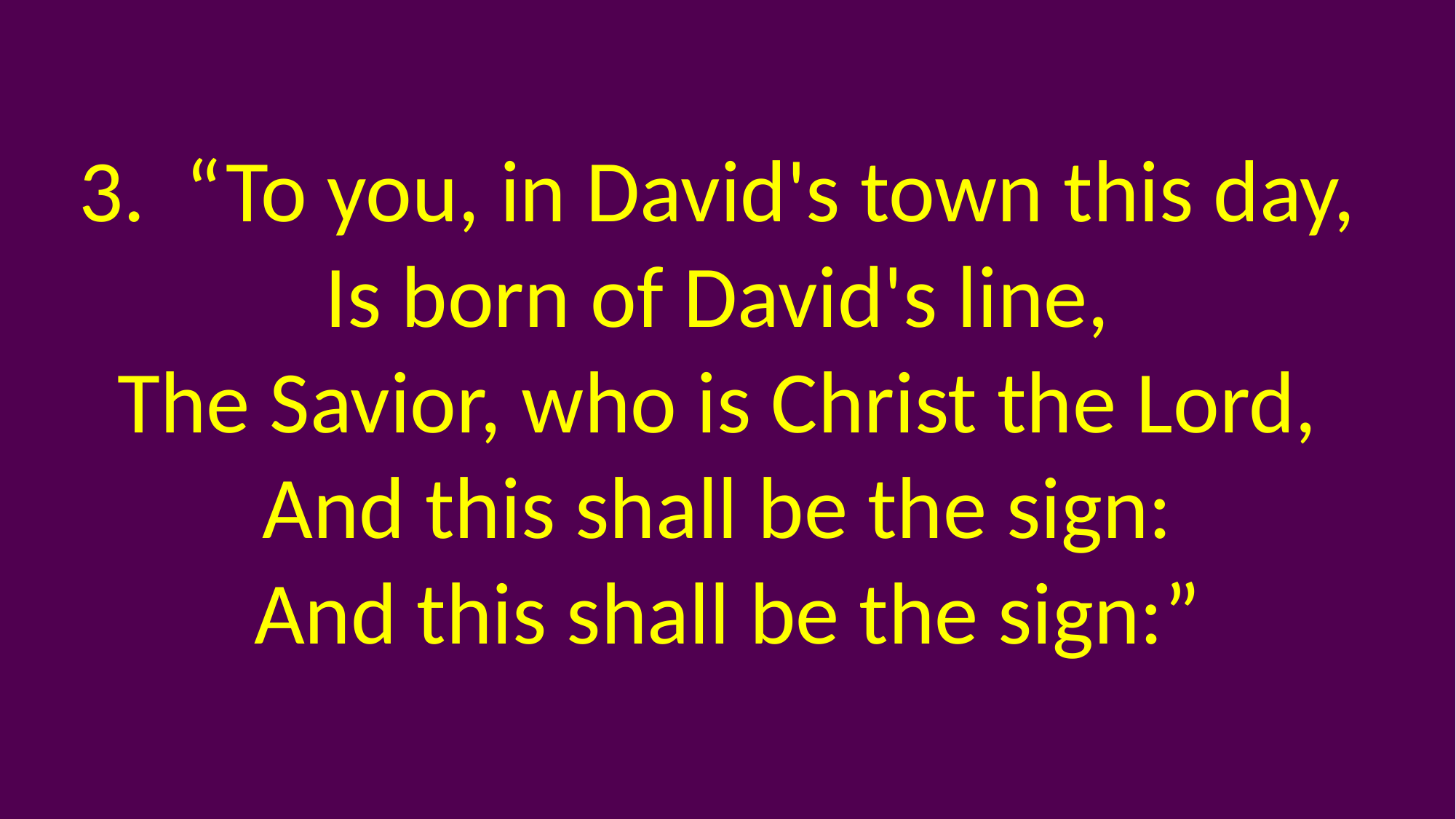

3.  “To you, in David's town this day,
Is born of David's line,
The Savior, who is Christ the Lord,
And this shall be the sign:
And this shall be the sign:”